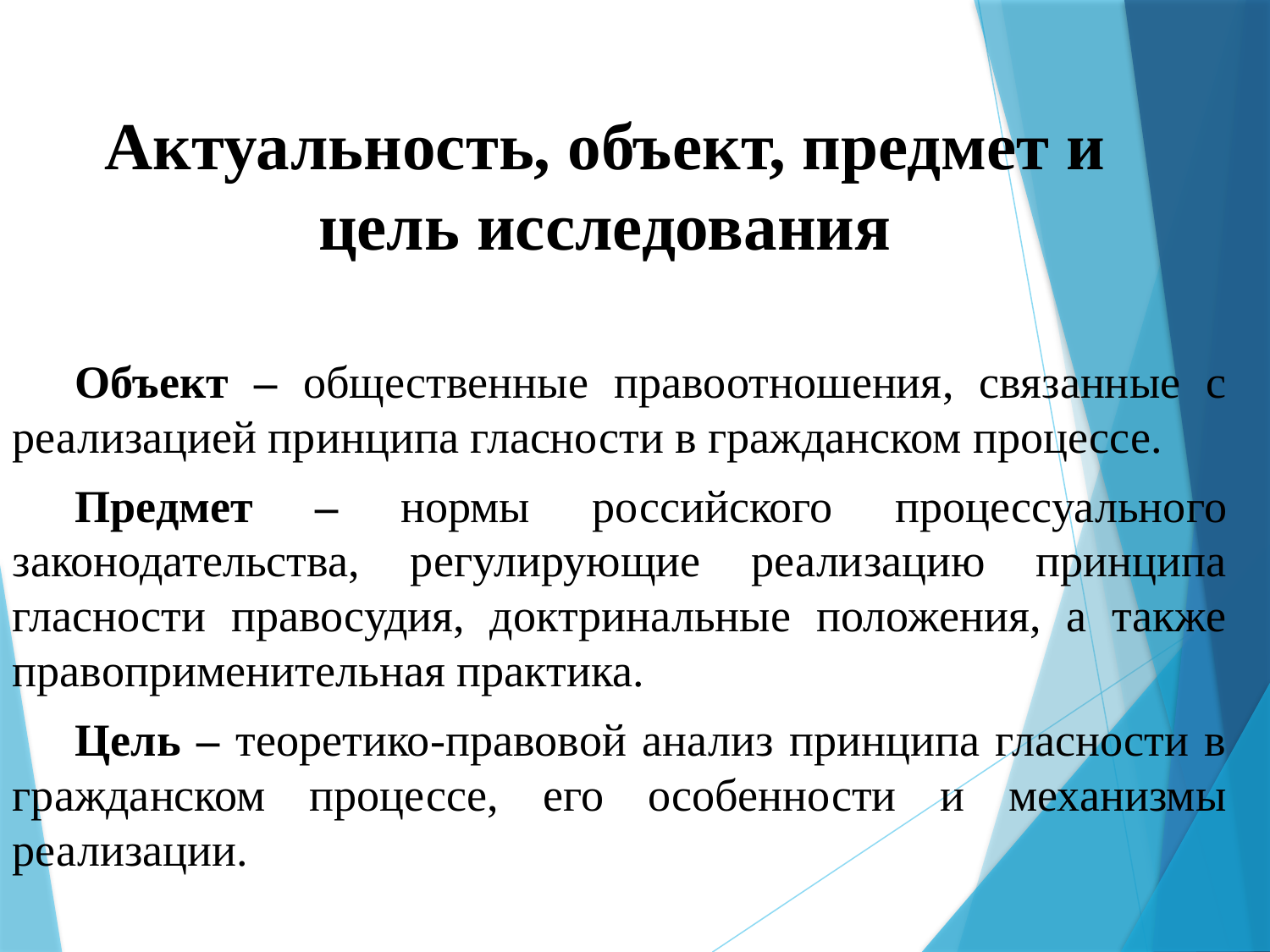

Актуальность, объект, предмет и цель исследования
Объект ‒ общественные правоотношения, связанные с реализацией принципа гласности в гражданском процессе.
Предмет ‒ нормы российского процессуального законодательства, регулирующие реализацию принципа гласности правосудия, доктринальные положения, а также правоприменительная практика.
Цель ‒ теоретико-правовой анализ принципа гласности в гражданском процессе, его особенности и механизмы реализации.